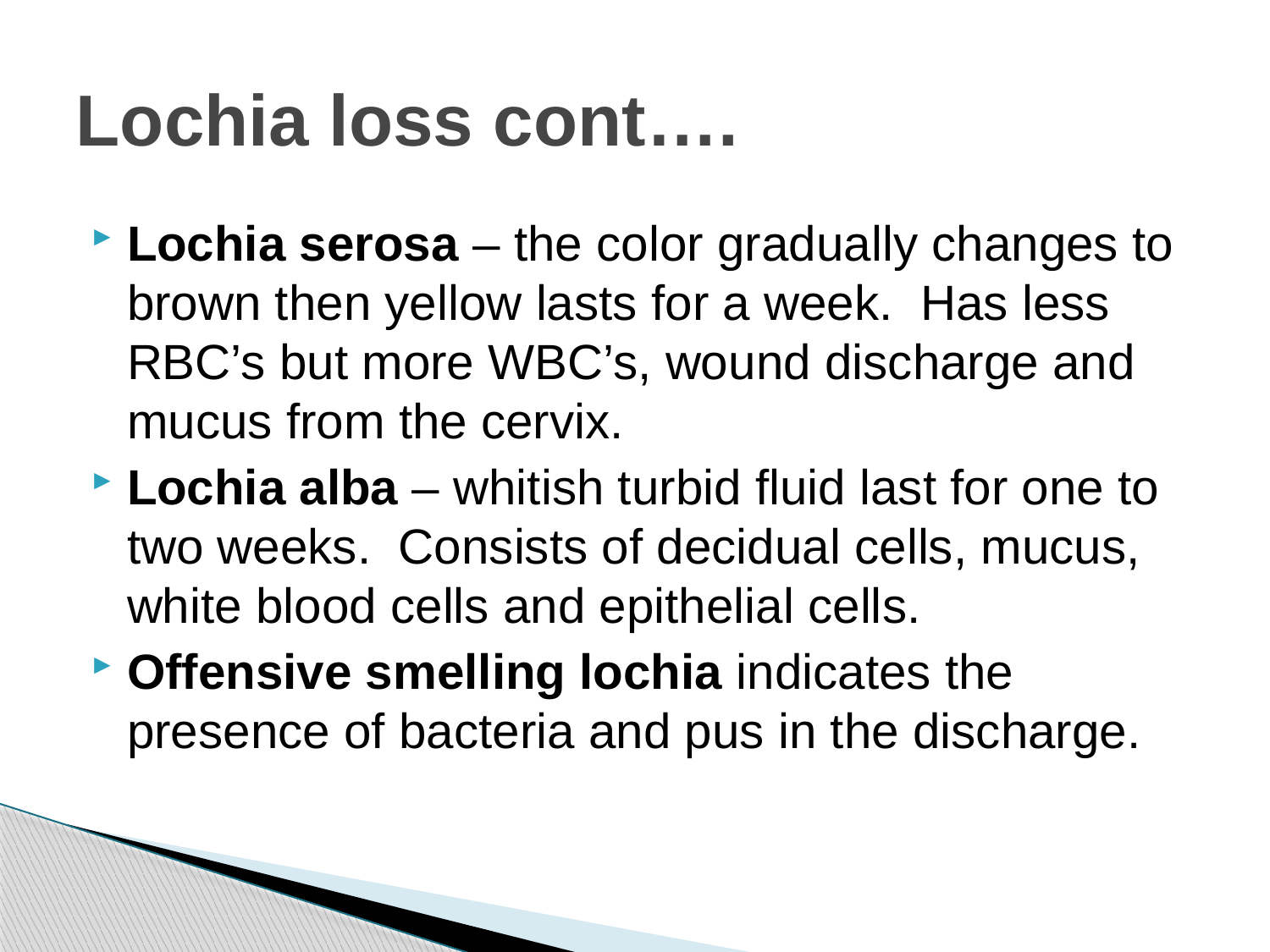

# Lochia loss cont….
Lochia serosa – the color gradually changes to brown then yellow lasts for a week.  Has less RBC’s but more WBC’s, wound discharge and mucus from the cervix.
Lochia alba – whitish turbid fluid last for one to two weeks.  Consists of decidual cells, mucus, white blood cells and epithelial cells.
Offensive smelling lochia indicates the presence of bacteria and pus in the discharge.